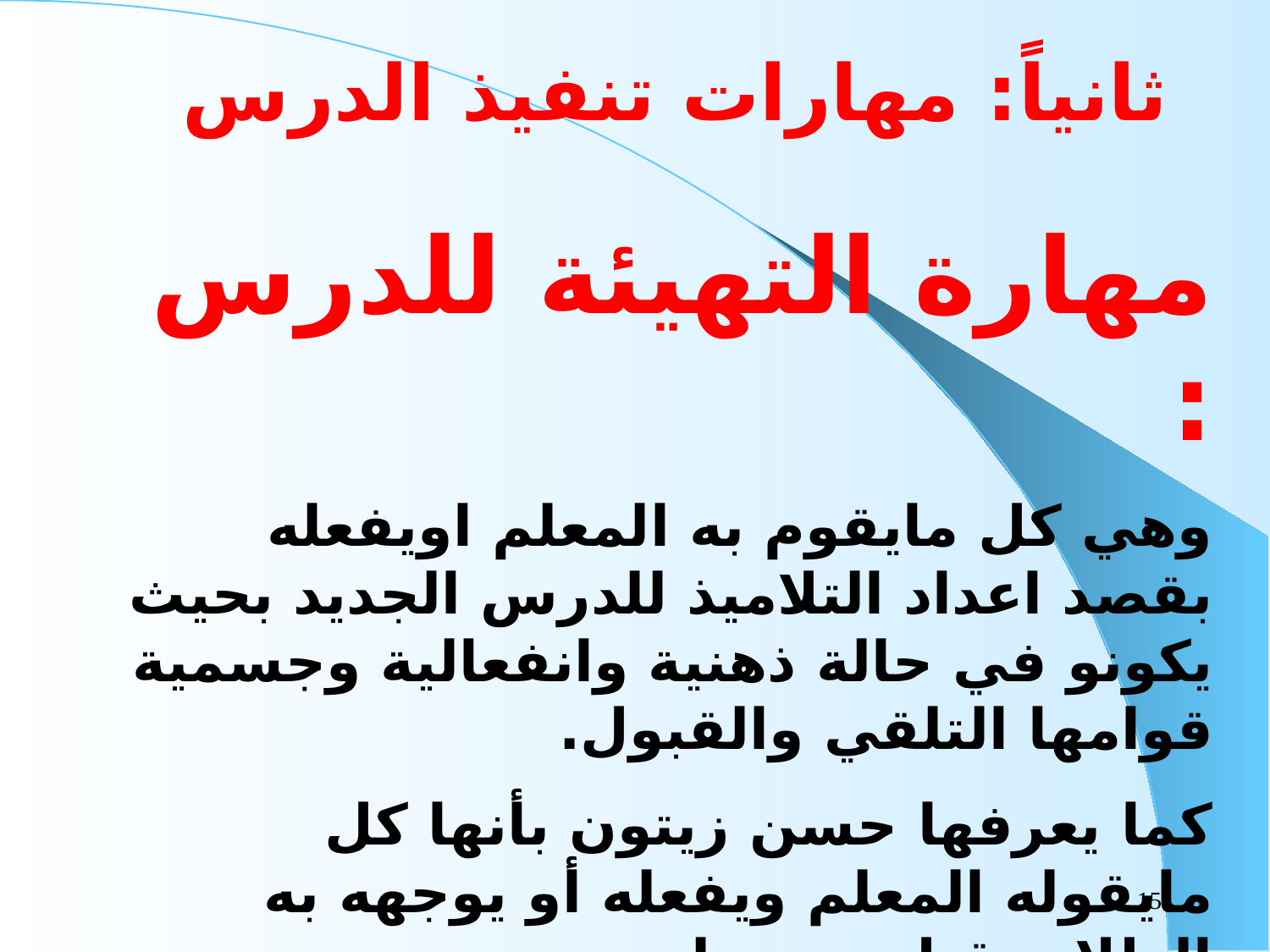

ثانياً: مهارات تنفيذ الدرس
مهارة التهيئة للدرس :
وهي كل مايقوم به المعلم اويفعله بقصد اعداد التلاميذ للدرس الجديد بحيث يكونو في حالة ذهنية وانفعالية وجسمية قوامها التلقي والقبول.
كما يعرفها حسن زيتون بأنها كل مايقوله المعلم ويفعله أو يوجهه به الطلاب قبل بدء تعلم محتوى درس جديد أو تعلم احدى نقاط محتوى هذا الدرس بغرض اعداد الطلاب عقليا ووجدانيا وجسميا لتعلم هذا المحتوى او احدى نقاطه وجعله في حالة قوامها الإستعداد للتعلم
15